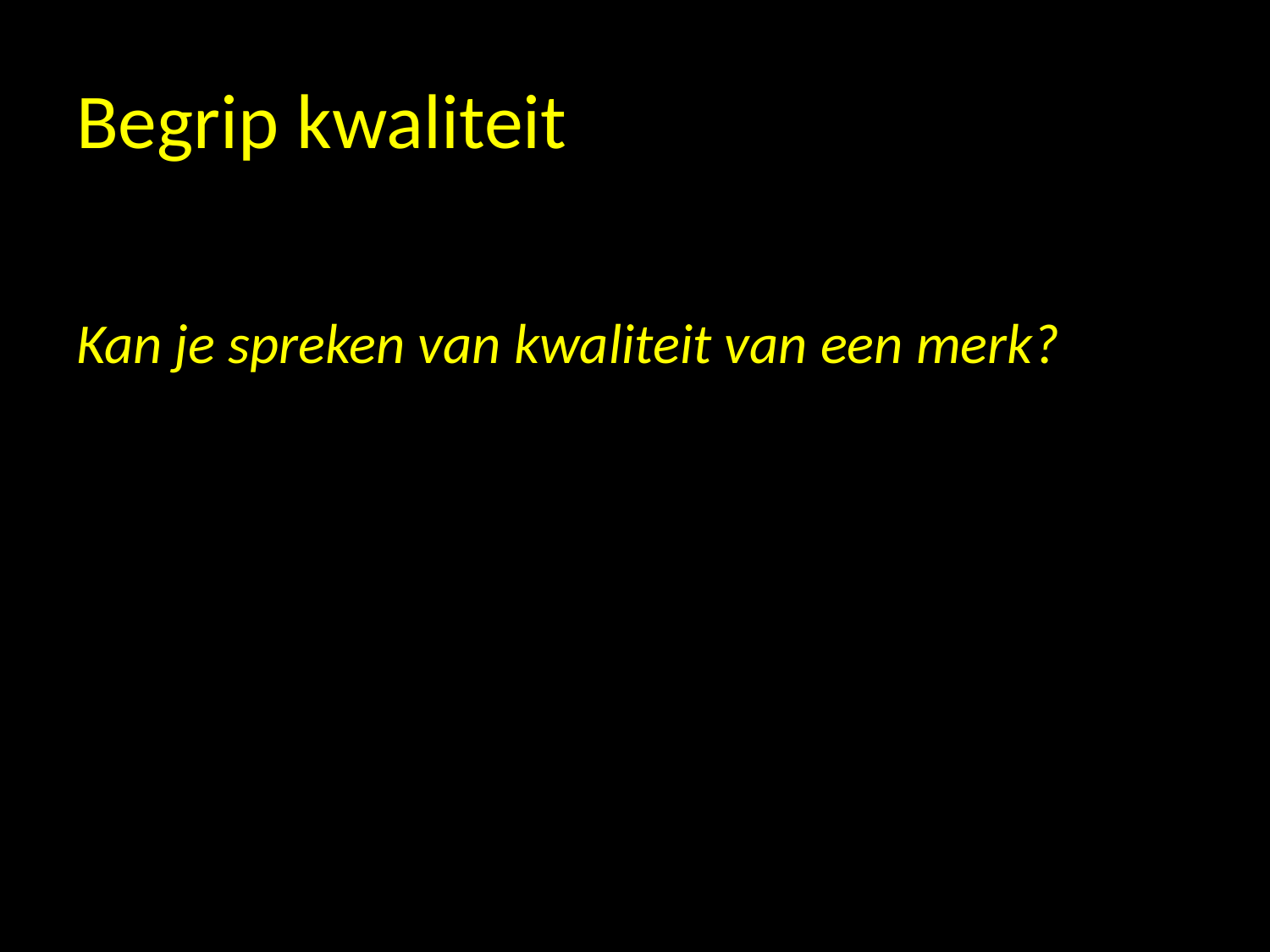

# Begrip kwaliteit

Kan je spreken van kwaliteit van een merk?